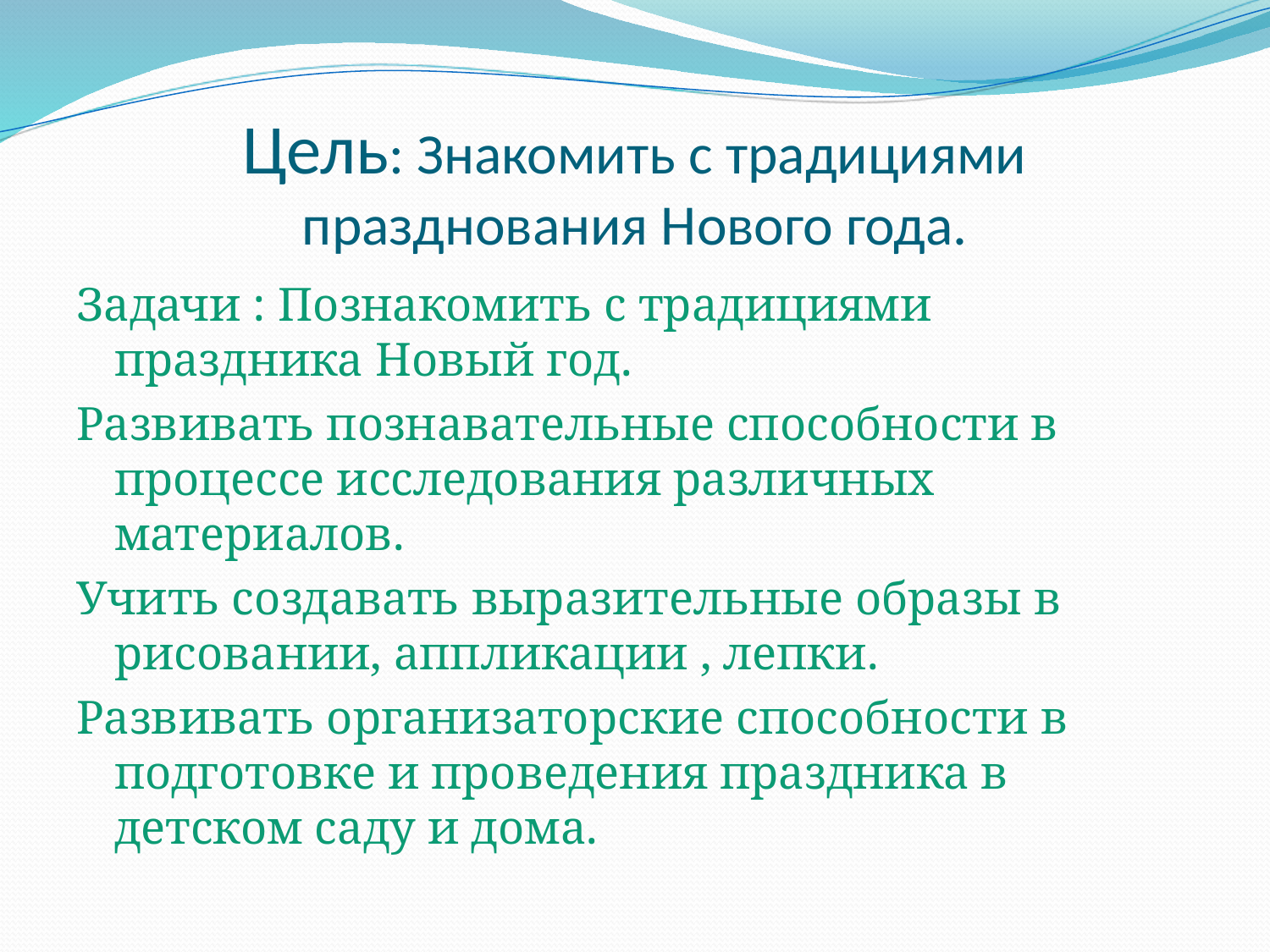

# Цель: Знакомить с традициями празднования Нового года.
Задачи : Познакомить с традициями праздника Новый год.
Развивать познавательные способности в процессе исследования различных материалов.
Учить создавать выразительные образы в рисовании, аппликации , лепки.
Развивать организаторские способности в подготовке и проведения праздника в детском саду и дома.